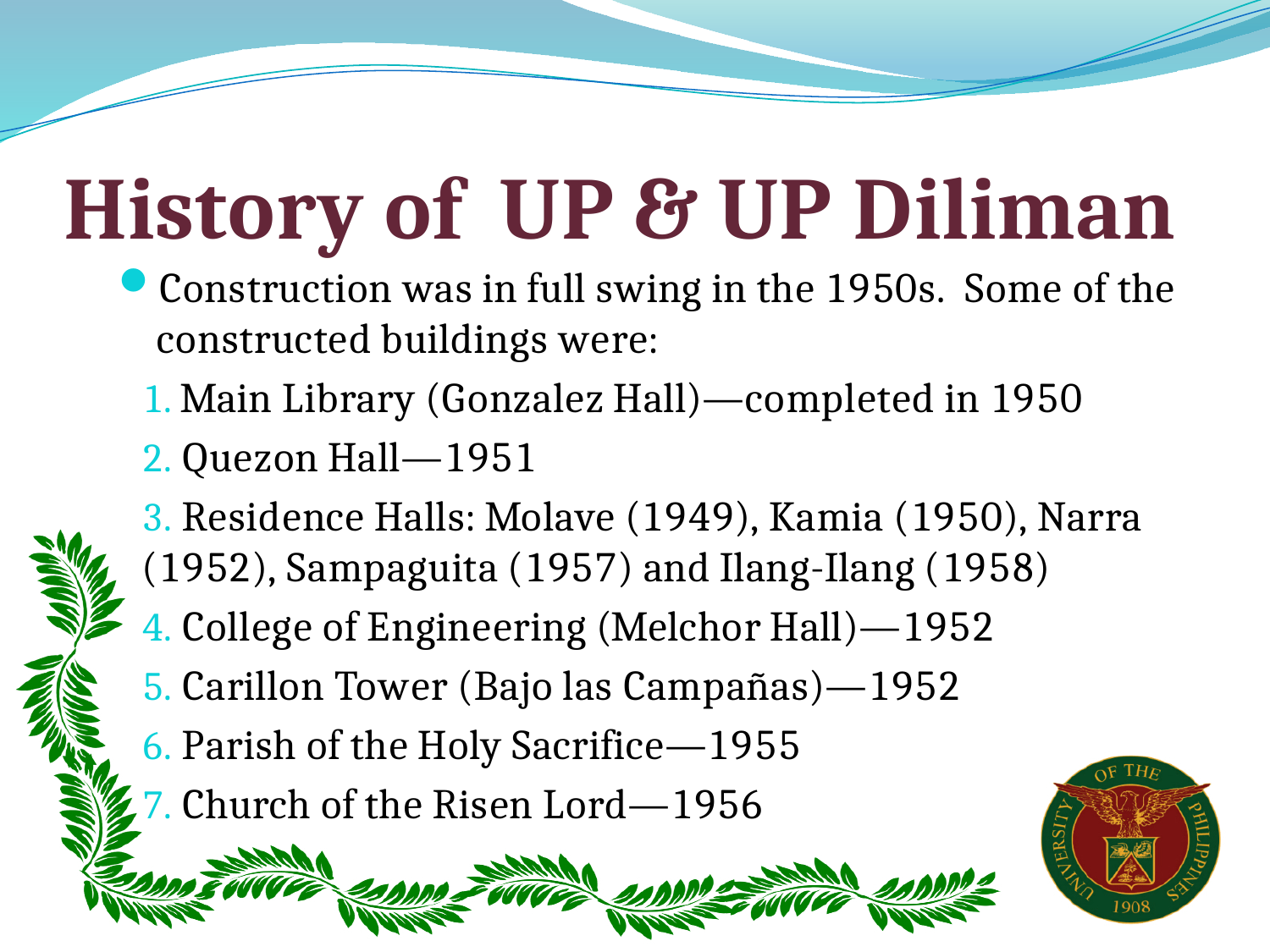

# History of  UP & UP Diliman
Construction was in full swing in the 1950s.  Some of the  constructed buildings were:
 Main Library (Gonzalez Hall)—completed in 1950
 Quezon Hall—1951
 Residence Halls: Molave (1949), Kamia (1950), Narra (1952), Sampaguita (1957) and Ilang-Ilang (1958)
 College of Engineering (Melchor Hall)—1952
 Carillon Tower (Bajo las Campañas)—1952
 Parish of the Holy Sacrifice—1955
 Church of the Risen Lord—1956